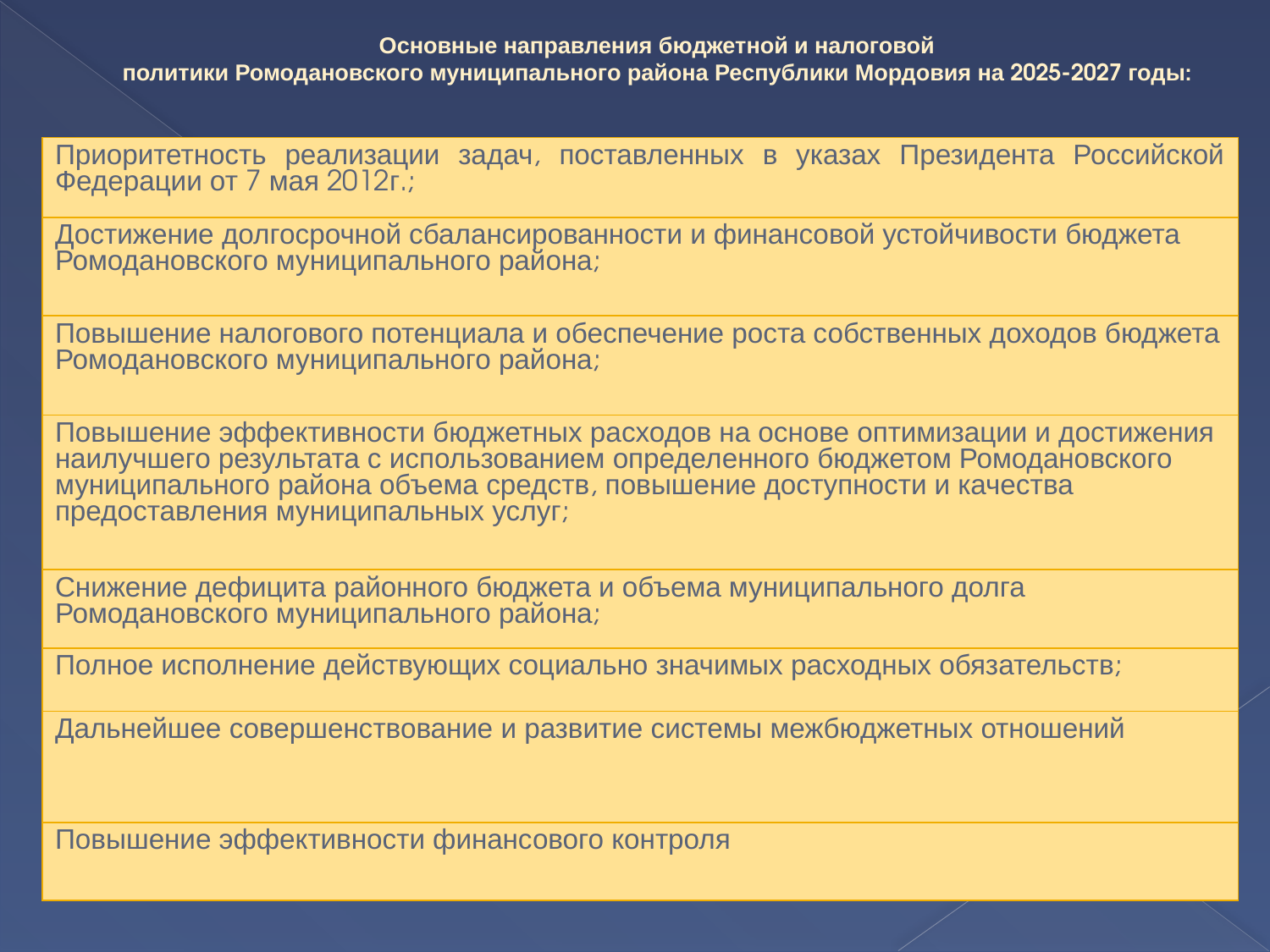

# Основные направления бюджетной и налоговой политики Ромодановского муниципального района Республики Мордовия на 2025-2027 годы:
| Приоритетность реализации задач, поставленных в указах Президента Российской Федерации от 7 мая 2012г.; |
| --- |
| Достижение долгосрочной сбалансированности и финансовой устойчивости бюджета Ромодановского муниципального района; |
| Повышение налогового потенциала и обеспечение роста собственных доходов бюджета Ромодановского муниципального района; |
| Повышение эффективности бюджетных расходов на основе оптимизации и достижения наилучшего результата с использованием определенного бюджетом Ромодановского муниципального района объема средств, повышение доступности и качества предоставления муниципальных услуг; |
| Снижение дефицита районного бюджета и объема муниципального долга Ромодановского муниципального района; |
| Полное исполнение действующих социально значимых расходных обязательств; |
| Дальнейшее совершенствование и развитие системы межбюджетных отношений |
| Повышение эффективности финансового контроля |